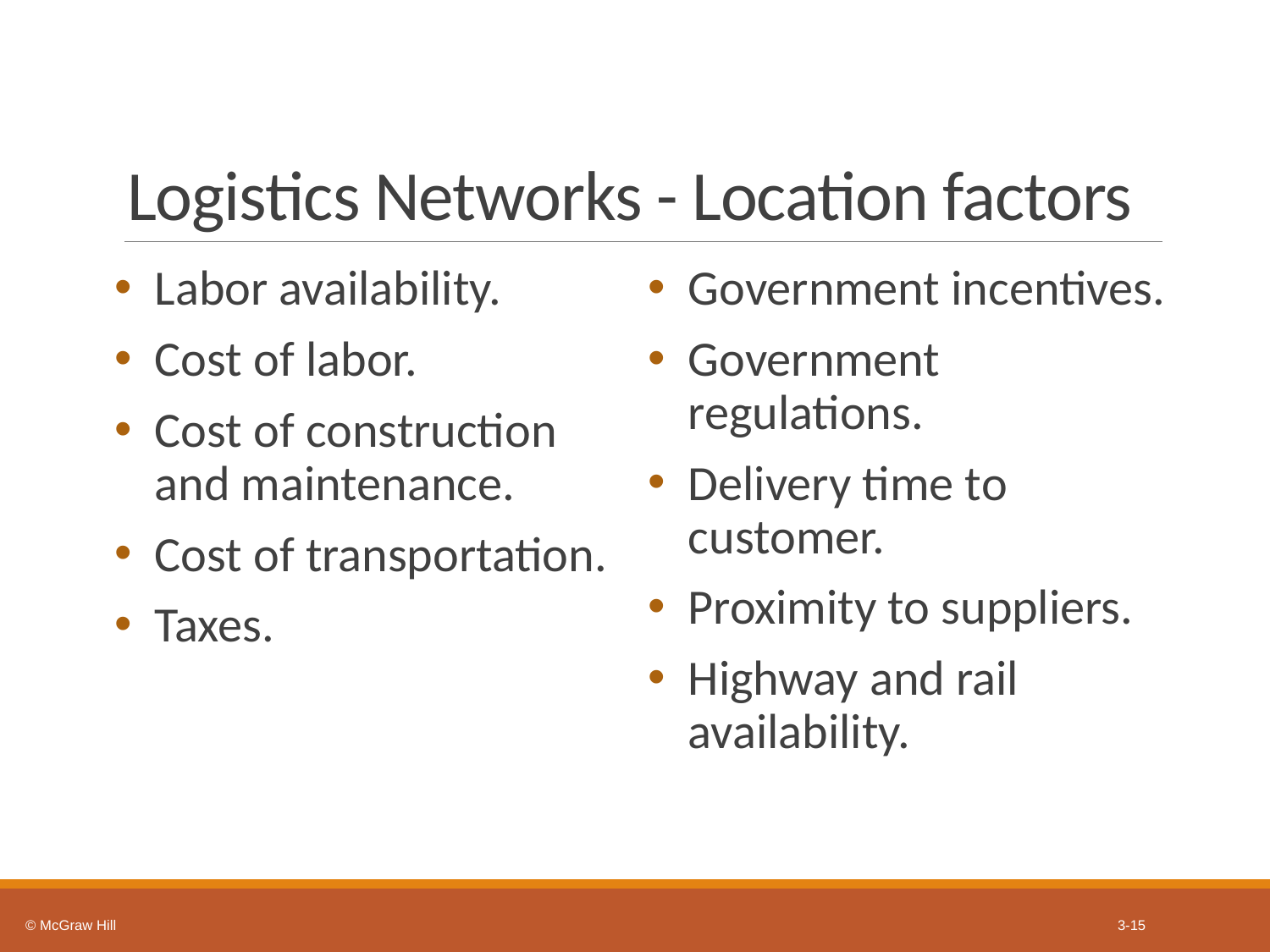

# Logistics Networks - Location factors
Labor availability.
Cost of labor.
Cost of construction and maintenance.
Cost of transportation.
Taxes.
Government incentives.
Government regulations.
Delivery time to customer.
Proximity to suppliers.
Highway and rail availability.